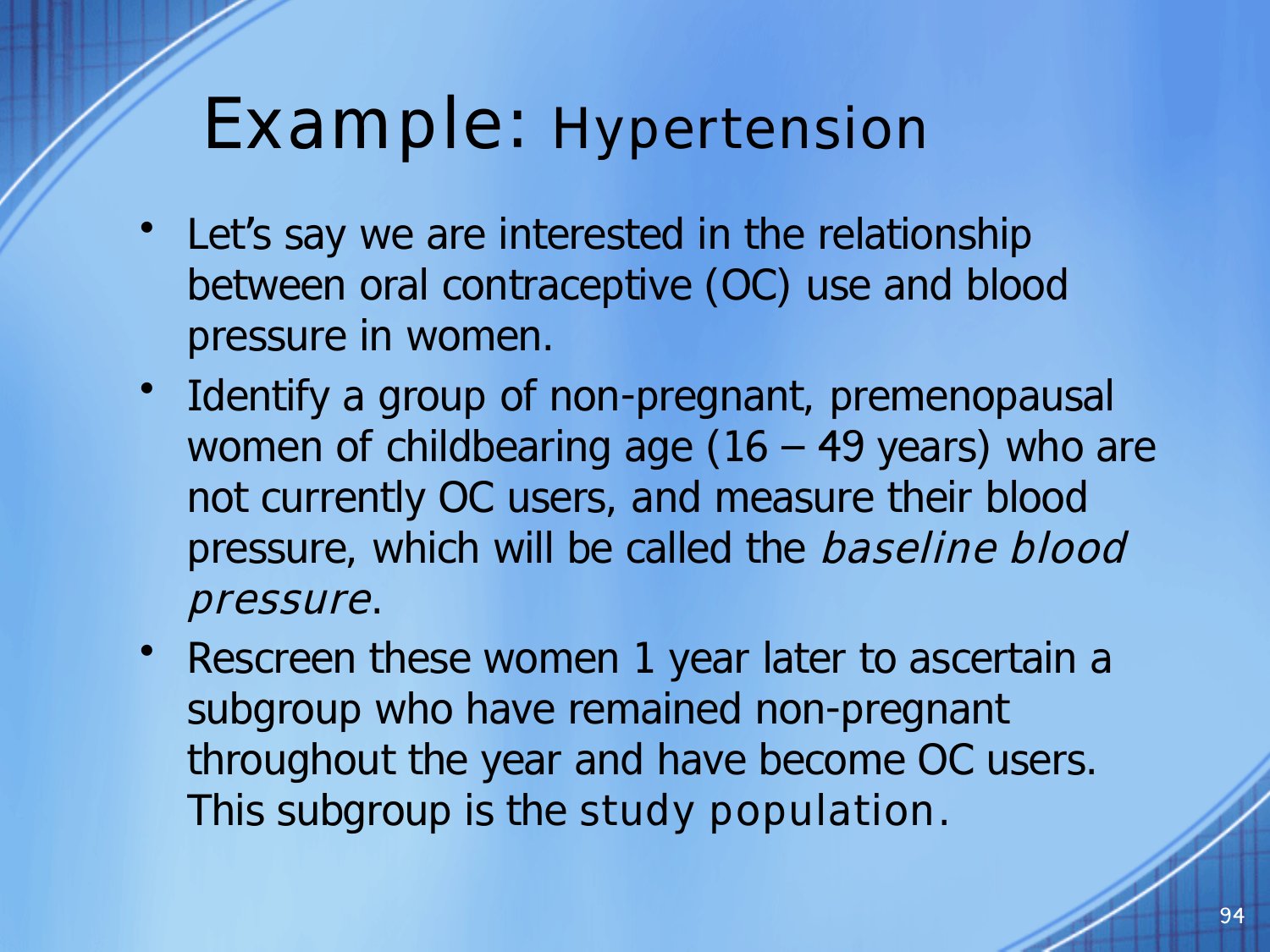

# Example: Hypertension
Let’s say we are interested in the relationship between oral contraceptive (OC) use and blood pressure in women.
Identify a group of non-pregnant, premenopausal women of childbearing age (16 – 49 years) who are not currently OC users, and measure their blood pressure, which will be called the baseline blood pressure.
Rescreen these women 1 year later to ascertain a subgroup who have remained non-pregnant throughout the year and have become OC users. This subgroup is the study population.
94